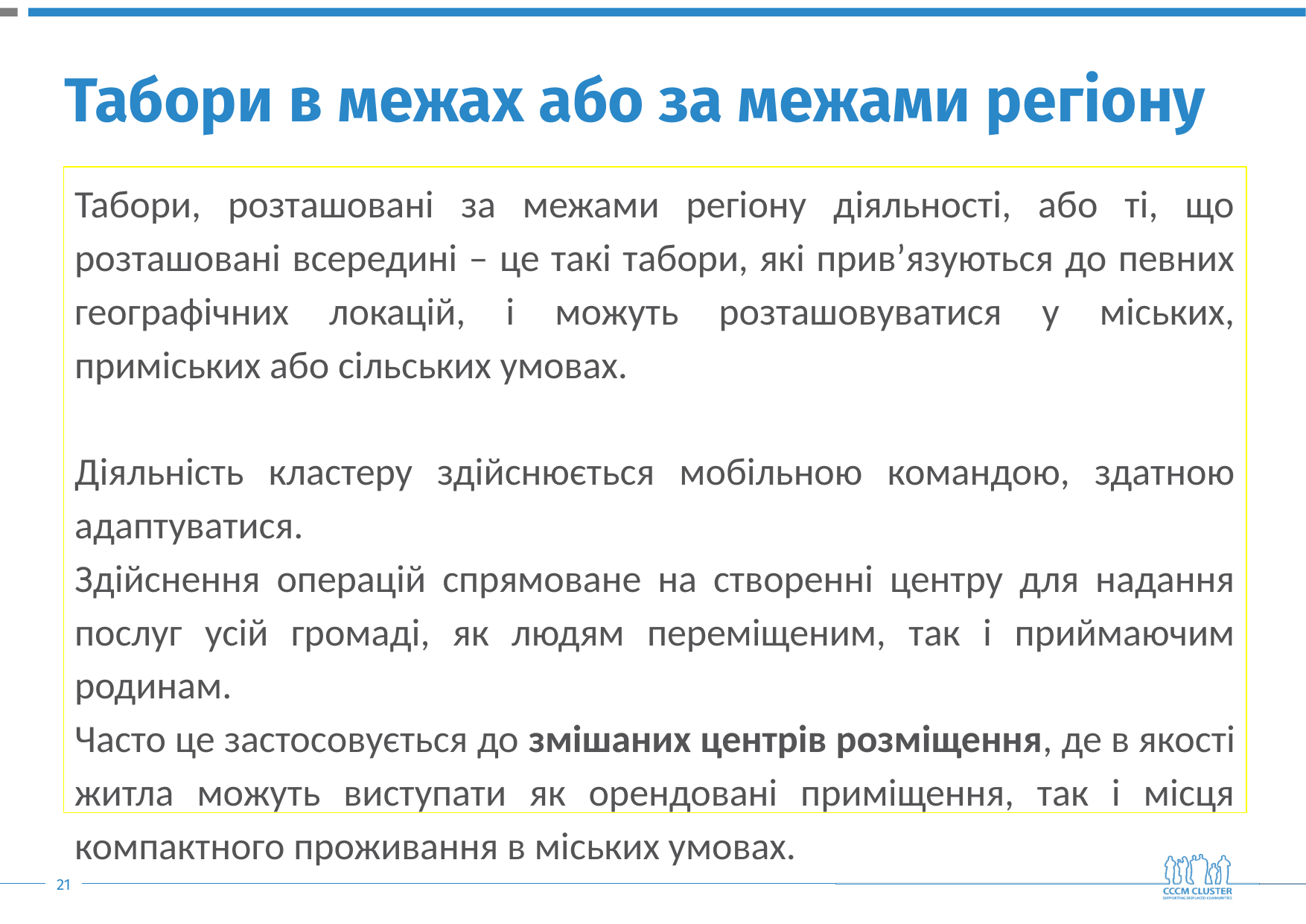

Табори в межах або за межами регіону
Табори, розташовані за межами регіону діяльності, або ті, що розташовані всередині – це такі табори, які прив’язуються до певних географічних локацій, і можуть розташовуватися у міських, приміських або сільських умовах.

Діяльність кластеру здійснюється мобільною командою, здатною адаптуватися.
Здійснення операцій спрямоване на створенні центру для надання послуг усій громаді, як людям переміщеним, так і приймаючим родинам.
Часто це застосовується до змішаних центрів розміщення, де в якості житла можуть виступати як орендовані приміщення, так і місця компактного проживання в міських умовах.